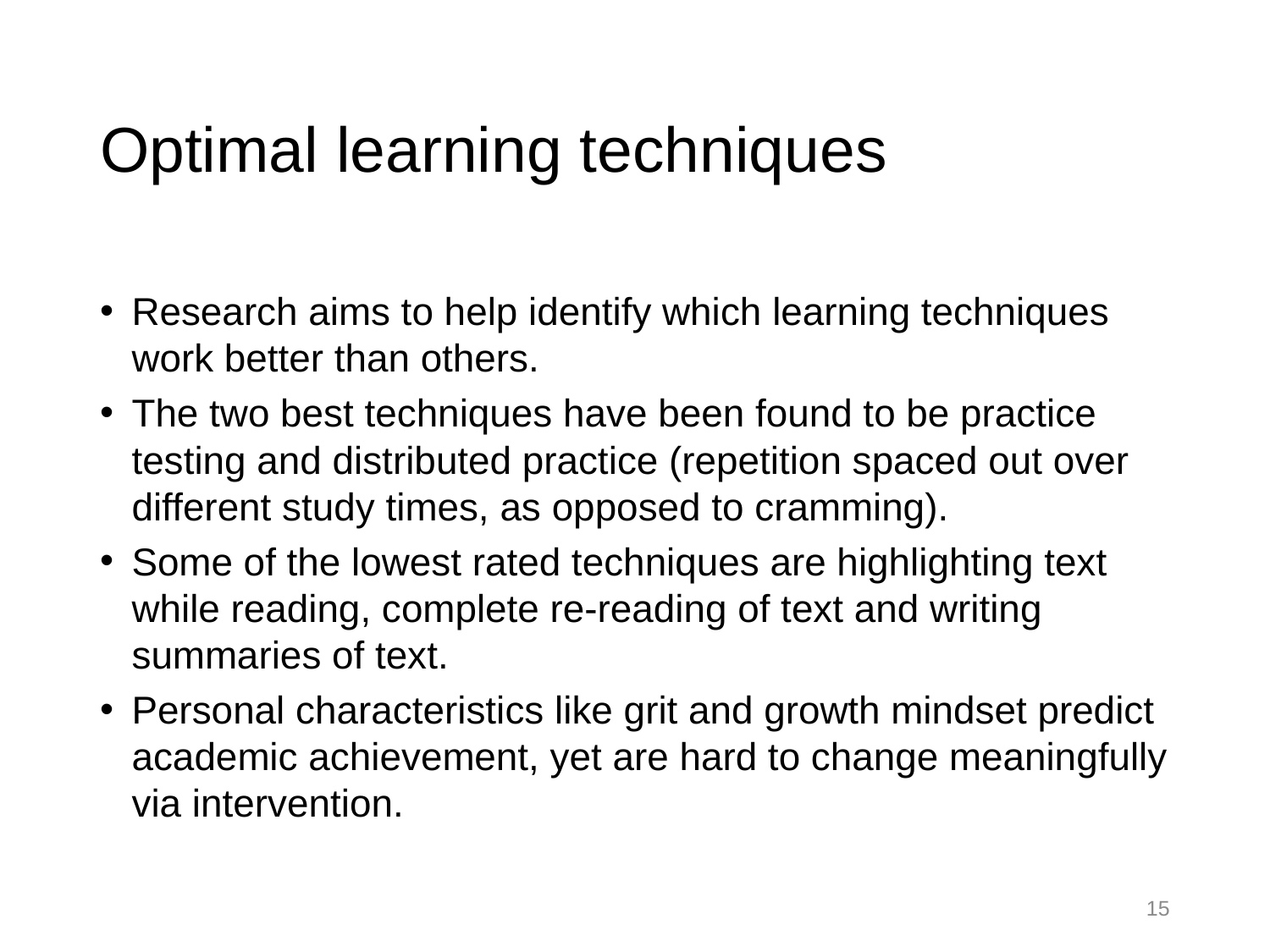

# Optimal learning techniques
Research aims to help identify which learning techniques work better than others.
The two best techniques have been found to be practice testing and distributed practice (repetition spaced out over different study times, as opposed to cramming).
Some of the lowest rated techniques are highlighting text while reading, complete re-reading of text and writing summaries of text.
Personal characteristics like grit and growth mindset predict academic achievement, yet are hard to change meaningfully via intervention.
15